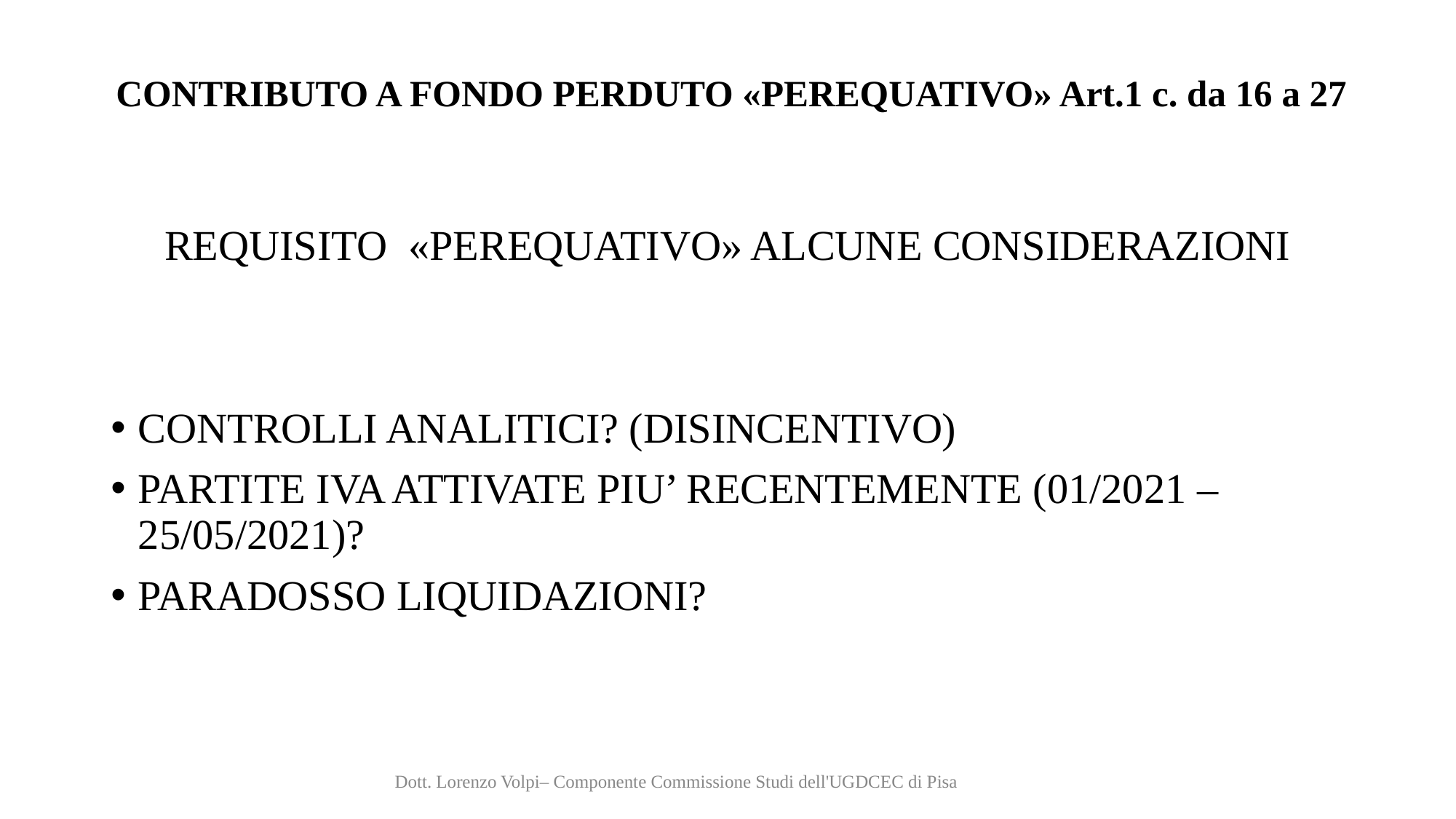

CONTRIBUTO A FONDO PERDUTO «PEREQUATIVO» Art.1 c. da 16 a 27

REQUISITO  «PEREQUATIVO» ALCUNE CONSIDERAZIONI

CONTROLLI ANALITICI? (DISINCENTIVO)
PARTITE IVA ATTIVATE PIU’ RECENTEMENTE (01/2021 – 25/05/2021)?
PARADOSSO LIQUIDAZIONI?

Dott. Lorenzo Volpi– Componente Commissione Studi dell'UGDCEC di Pisa